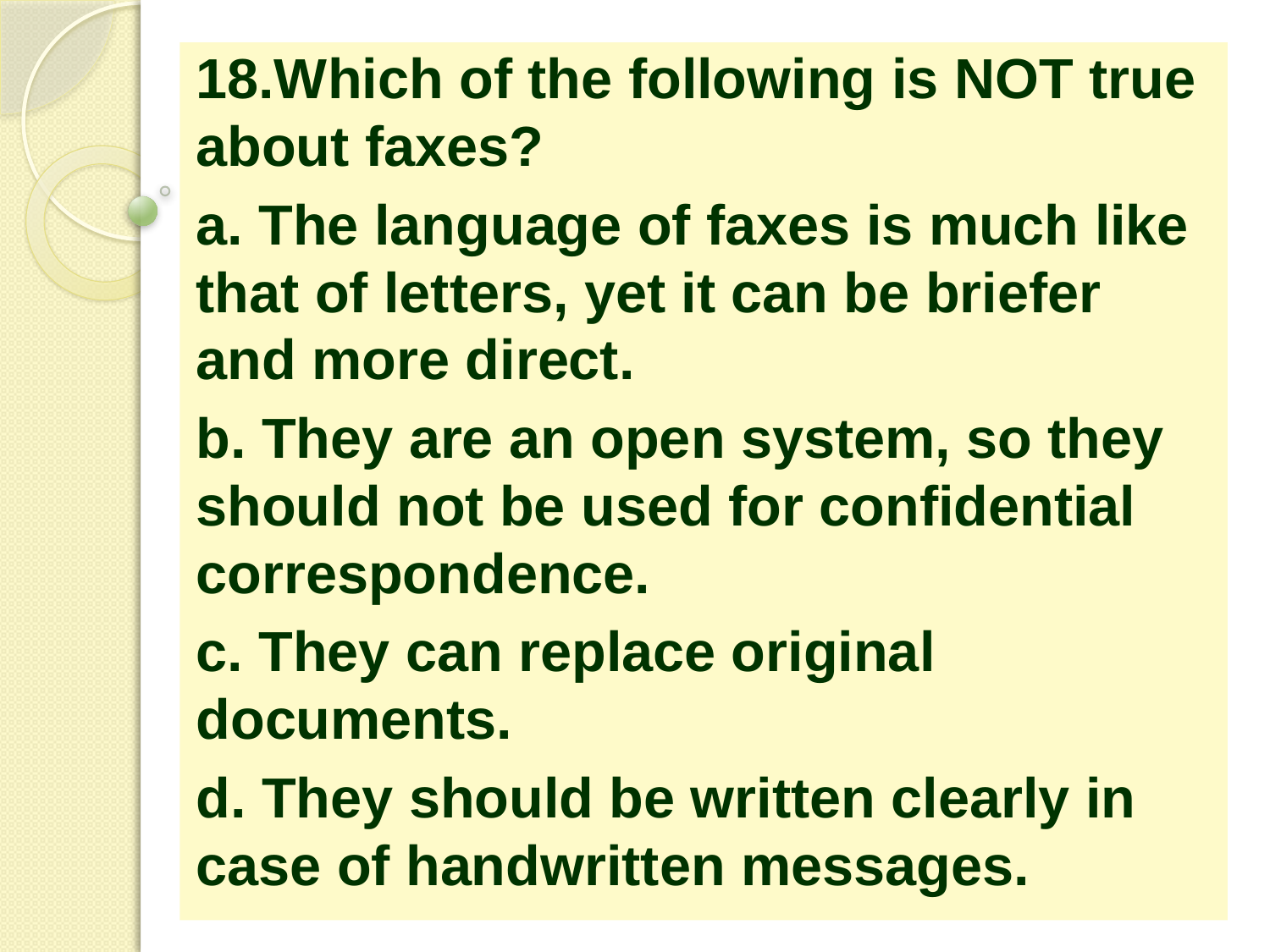

18.Which of the following is NOT true about faxes?
a. The language of faxes is much like that of letters, yet it can be briefer and more direct.
b. They are an open system, so they should not be used for confidential correspondence.
c. They can replace original documents.
d. They should be written clearly in case of handwritten messages.